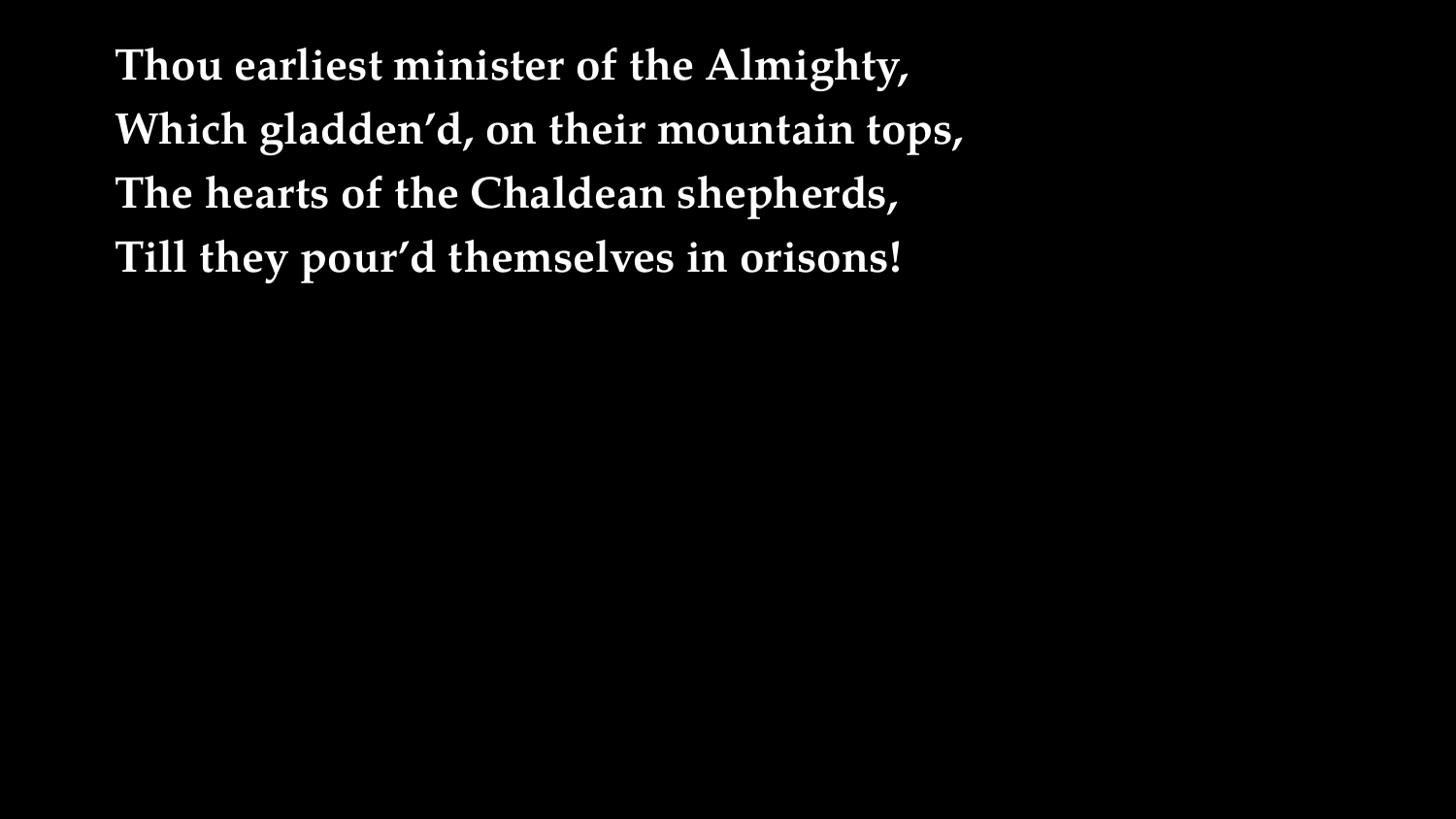

# Thou earliest minister of the Almighty, Which gladden’d, on their mountain tops, The hearts of the Chaldean shepherds, Till they pour’d themselves in orisons!